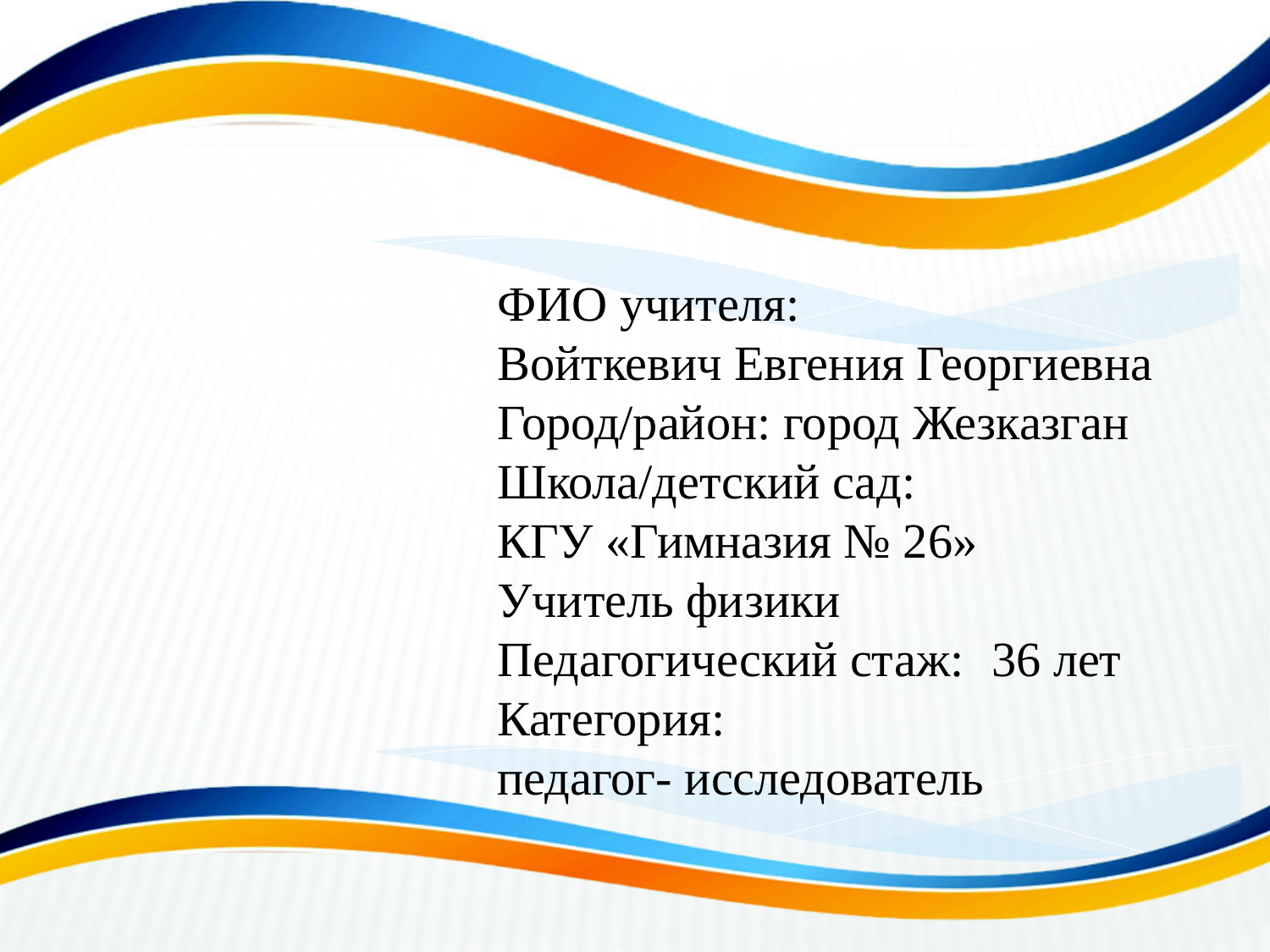

ФИО учителя:
Войткевич Евгения Георгиевна
Город/район: город Жезказган
Школа/детский сад:
КГУ «Гимназия № 26»
Учитель физики
Педагогический стаж:  36 лет
Категория:
педагог- исследователь